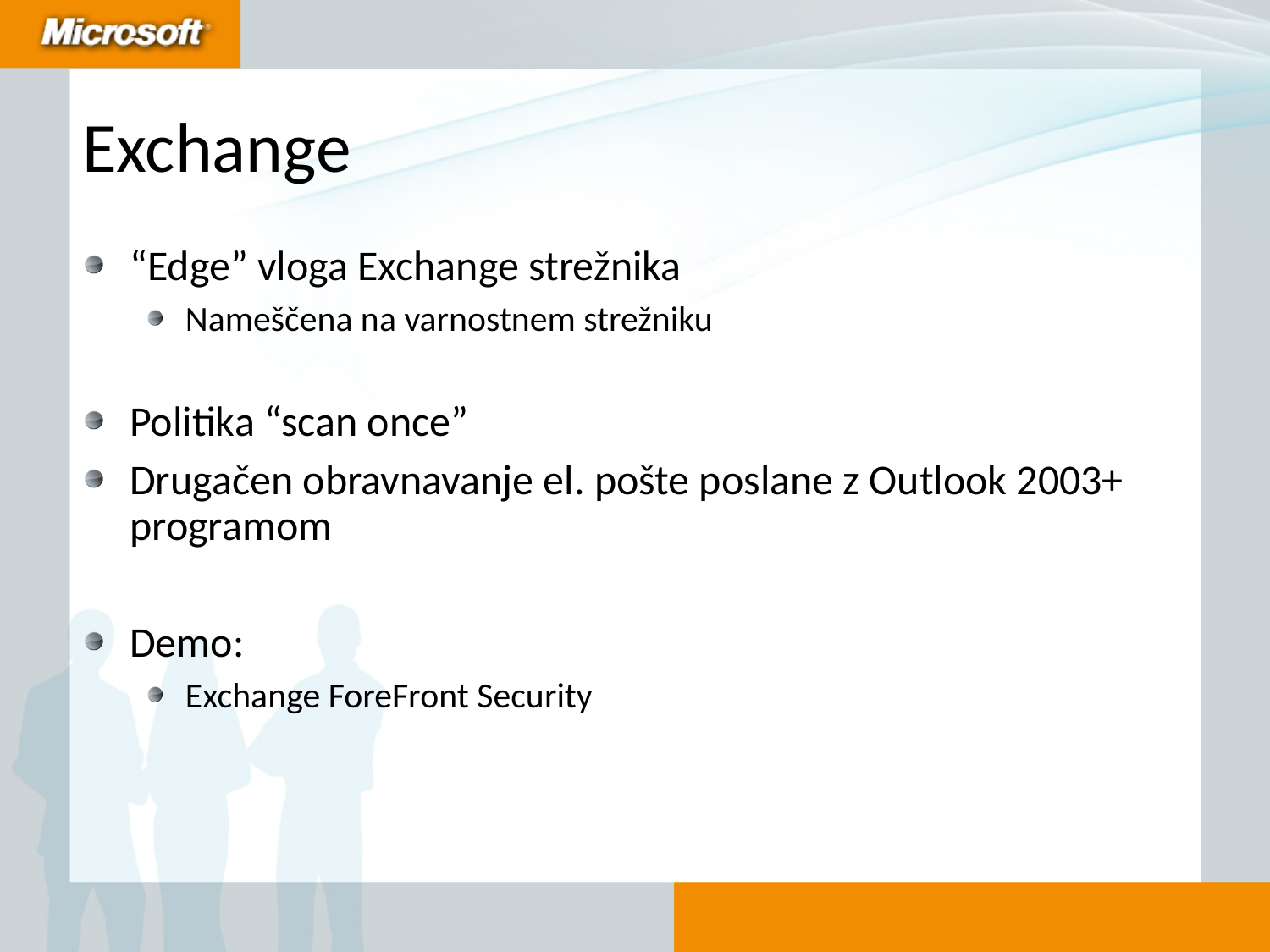

# Exchange
“Edge” vloga Exchange strežnika
Nameščena na varnostnem strežniku

Politika “scan once”
Drugačen obravnavanje el. pošte poslane z Outlook 2003+ programom

Demo:
Exchange ForeFront Security